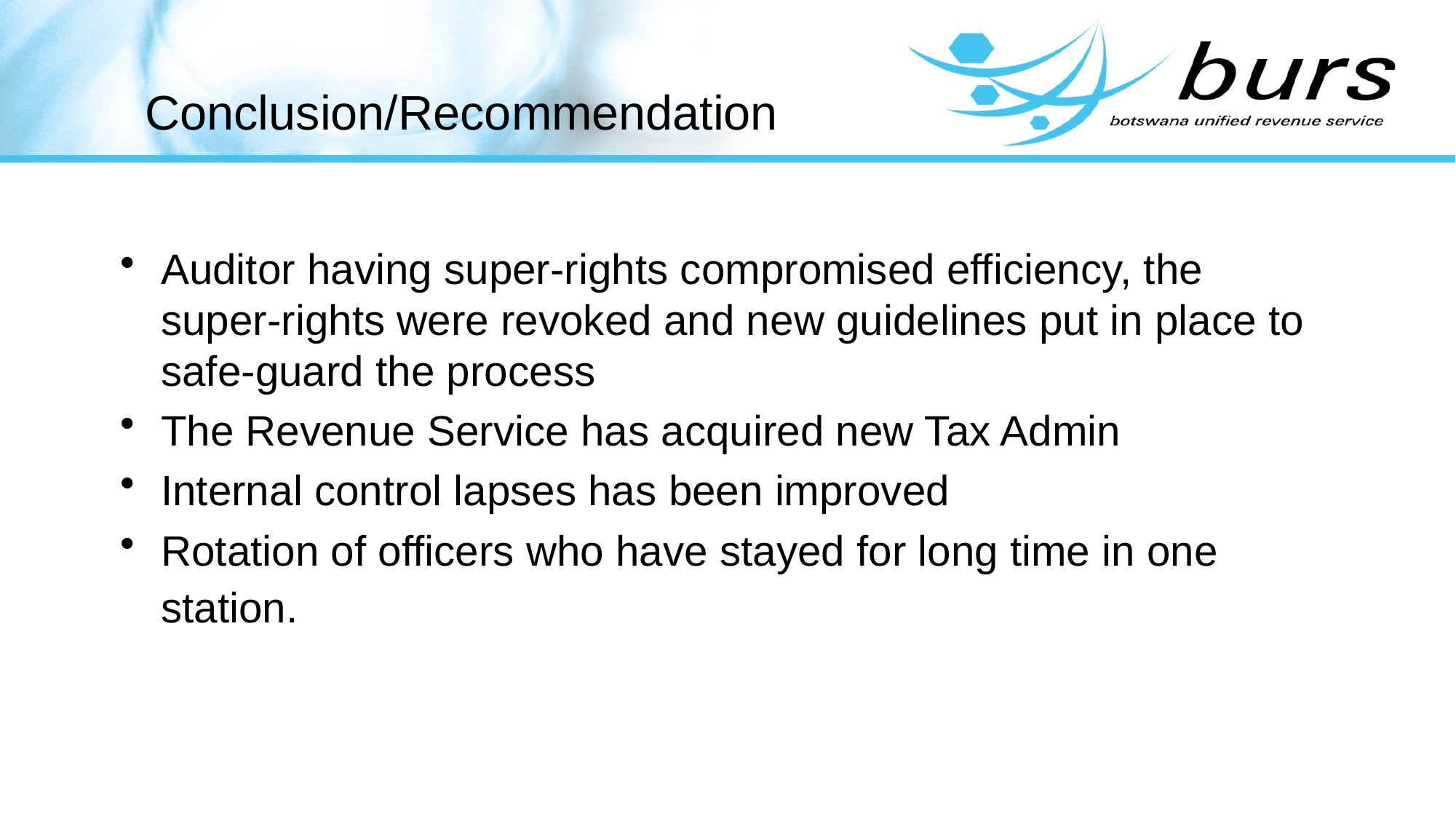

# Conclusion/Recommendation
Auditor having super-rights compromised efficiency, the super-rights were revoked and new guidelines put in place to safe-guard the process
The Revenue Service has acquired new Tax Admin
Internal control lapses has been improved
Rotation of officers who have stayed for long time in one station.